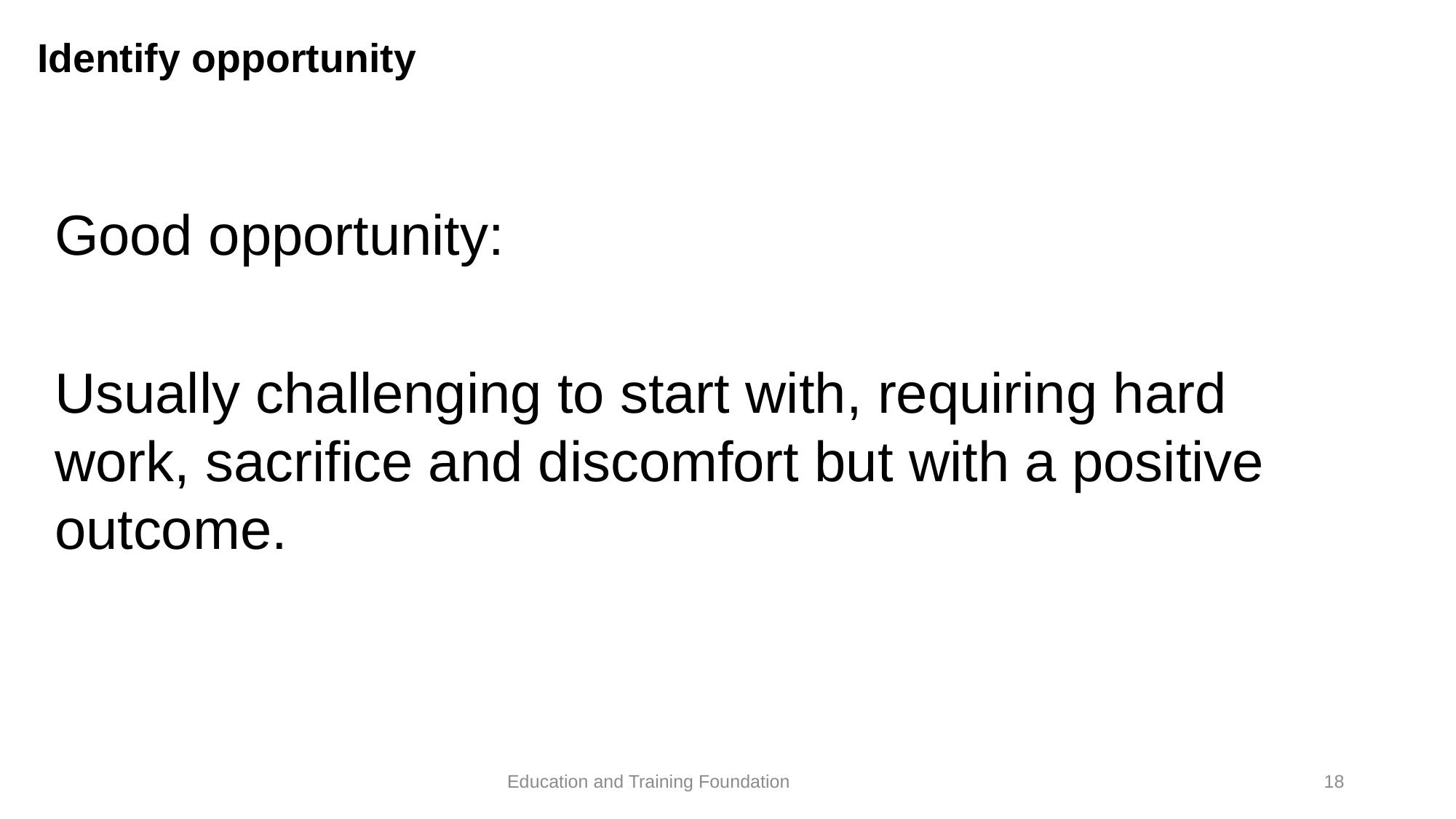

# Identify opportunity
Good opportunity:

Usually challenging to start with, requiring hard work, sacrifice and discomfort but with a positive outcome.

18
Education and Training Foundation